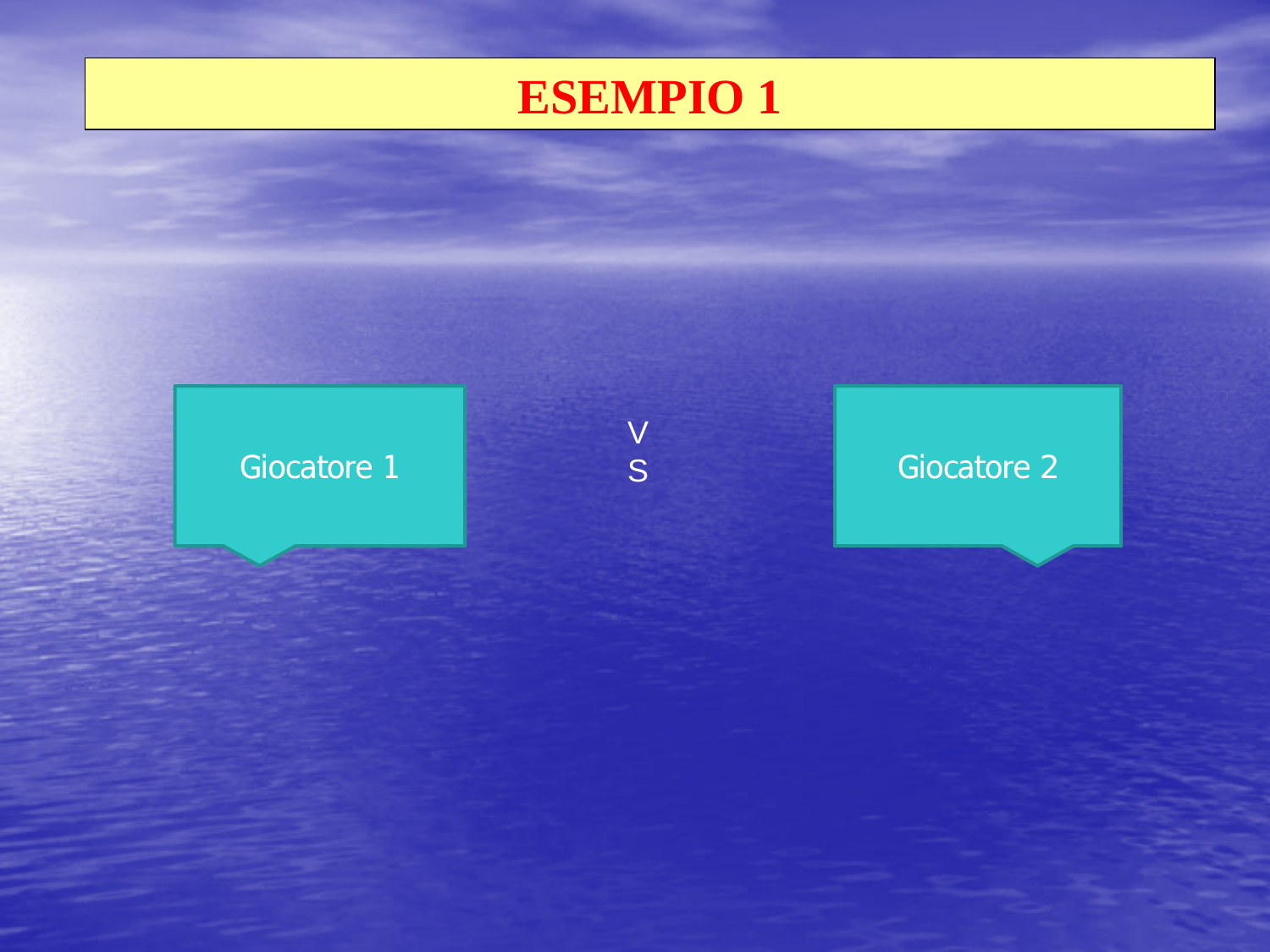

ESEMPIO 1
Giocatore 1
Giocatore 2
VS